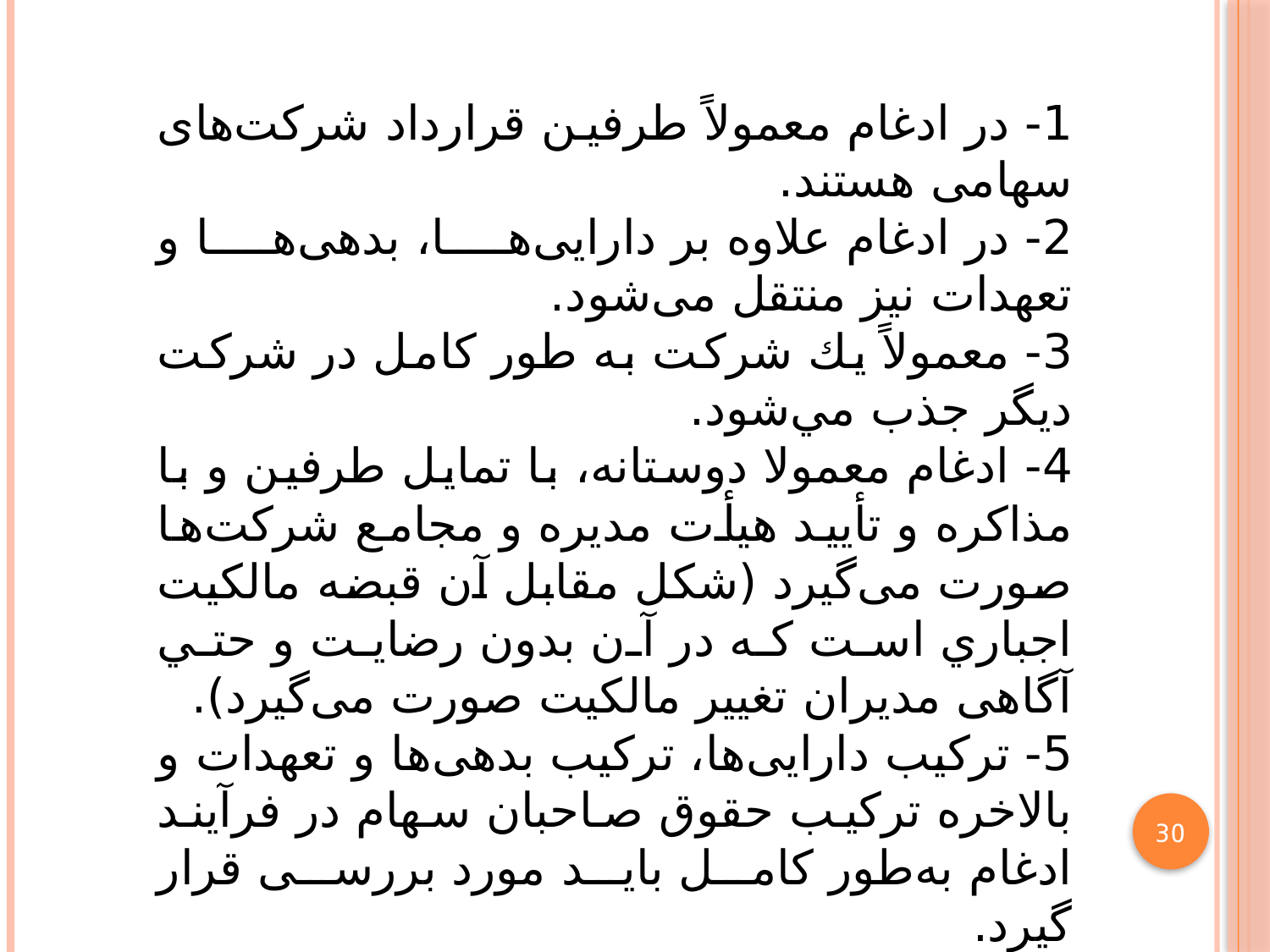

1- در ادغام معمولاً طرفین قرارداد شرکت‌های سهامی هستند.
2- در ادغام علاوه بر دارایی‌ها، بدهی‌ها و تعهدات نیز منتقل می‌شود.
3- معمولاً يك شركت به طور كامل در شركت ديگر جذب مي‌شود.
4- ادغام معمولا دوستانه، با تمایل طرفین و با مذاکره و تأیید هیأت مدیره و مجامع شرکت‌ها صورت می‌گیرد (شکل مقابل آن قبضه مالکيت اجباري است که در آن بدون رضایت و حتي آگاهی مدیران تغییر مالکیت صورت می‌گیرد).
5- ترکیب دارایی‌ها، ترکیب بدهی‌ها و تعهدات و بالاخره ترکیب حقوق صاحبان سهام در فرآیند ادغام به‌طور کامل باید مورد بررسی قرار گیرد.
6- ادغام مي‌تواند به صورت اتحاد منافع و يا خريد صورت گيرد.
30